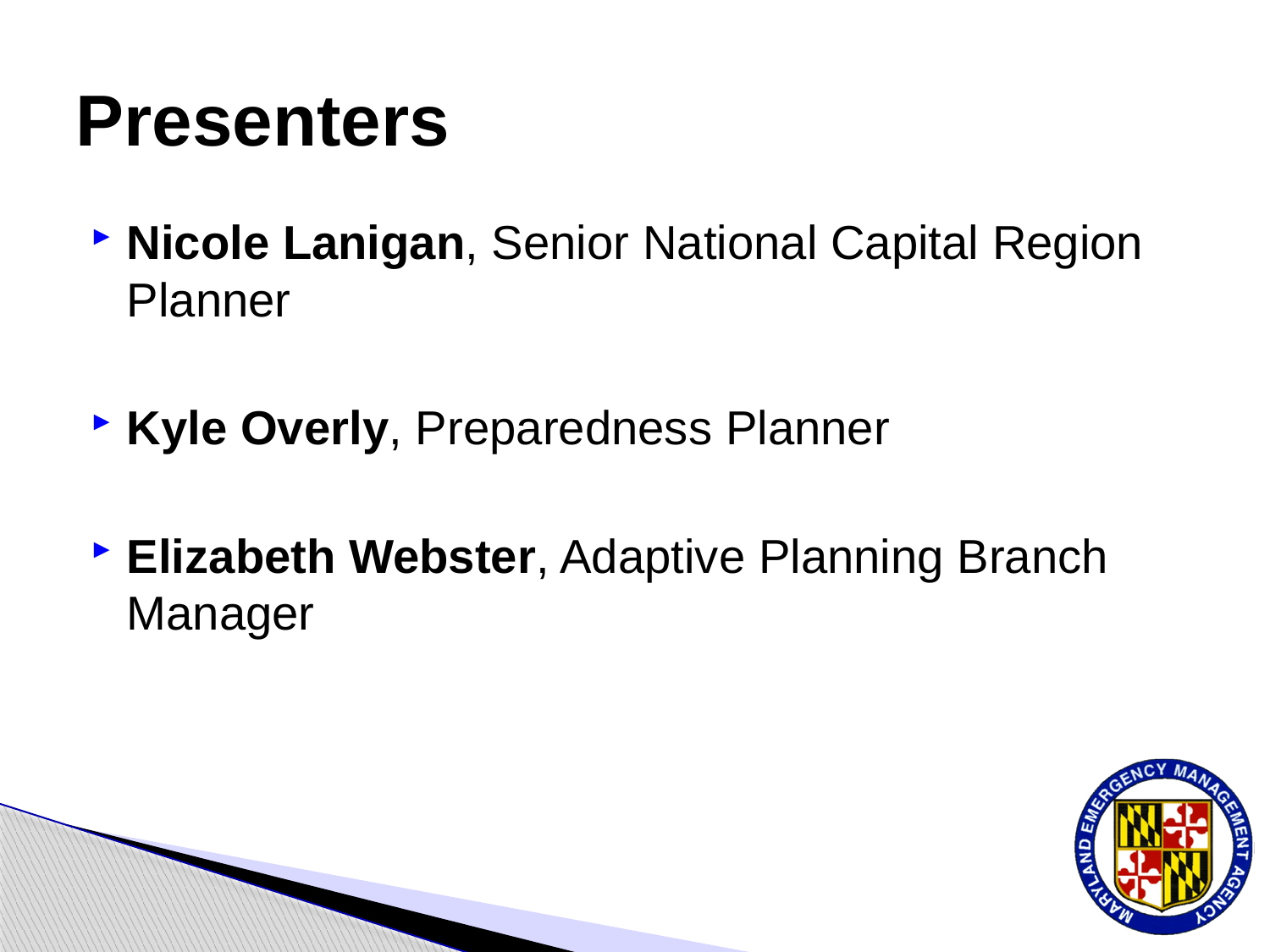

# Presenters
Nicole Lanigan, Senior National Capital Region Planner

Kyle Overly, Preparedness Planner

Elizabeth Webster, Adaptive Planning Branch Manager